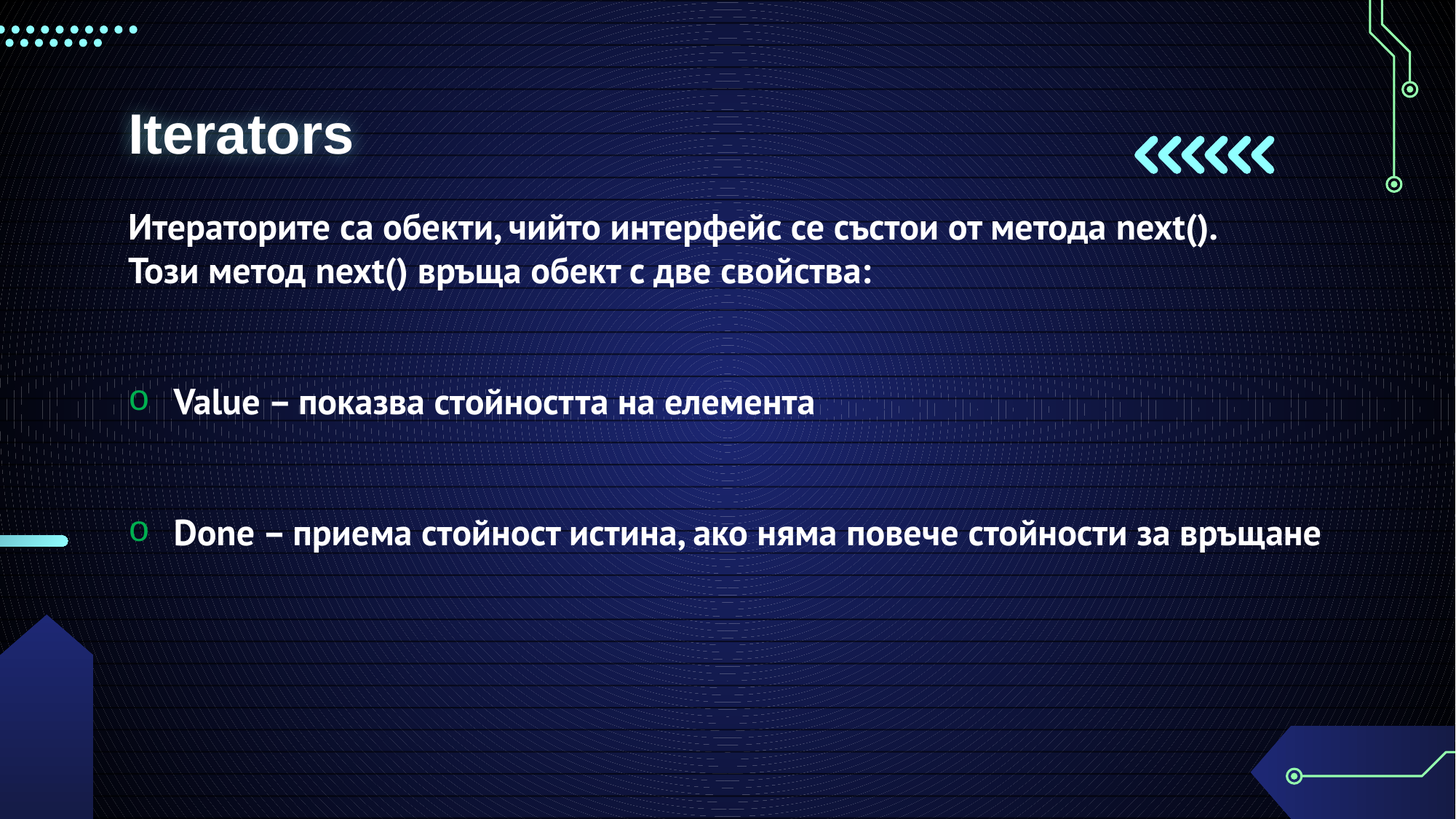

# Iterators

Итераторите са обекти, чийто интерфейс се състои от метода next().
Този метод next() връща обект с две свойства:

Value – показва стойността на елемента

Done – приема стойност истина, ако няма повече стойности за връщане